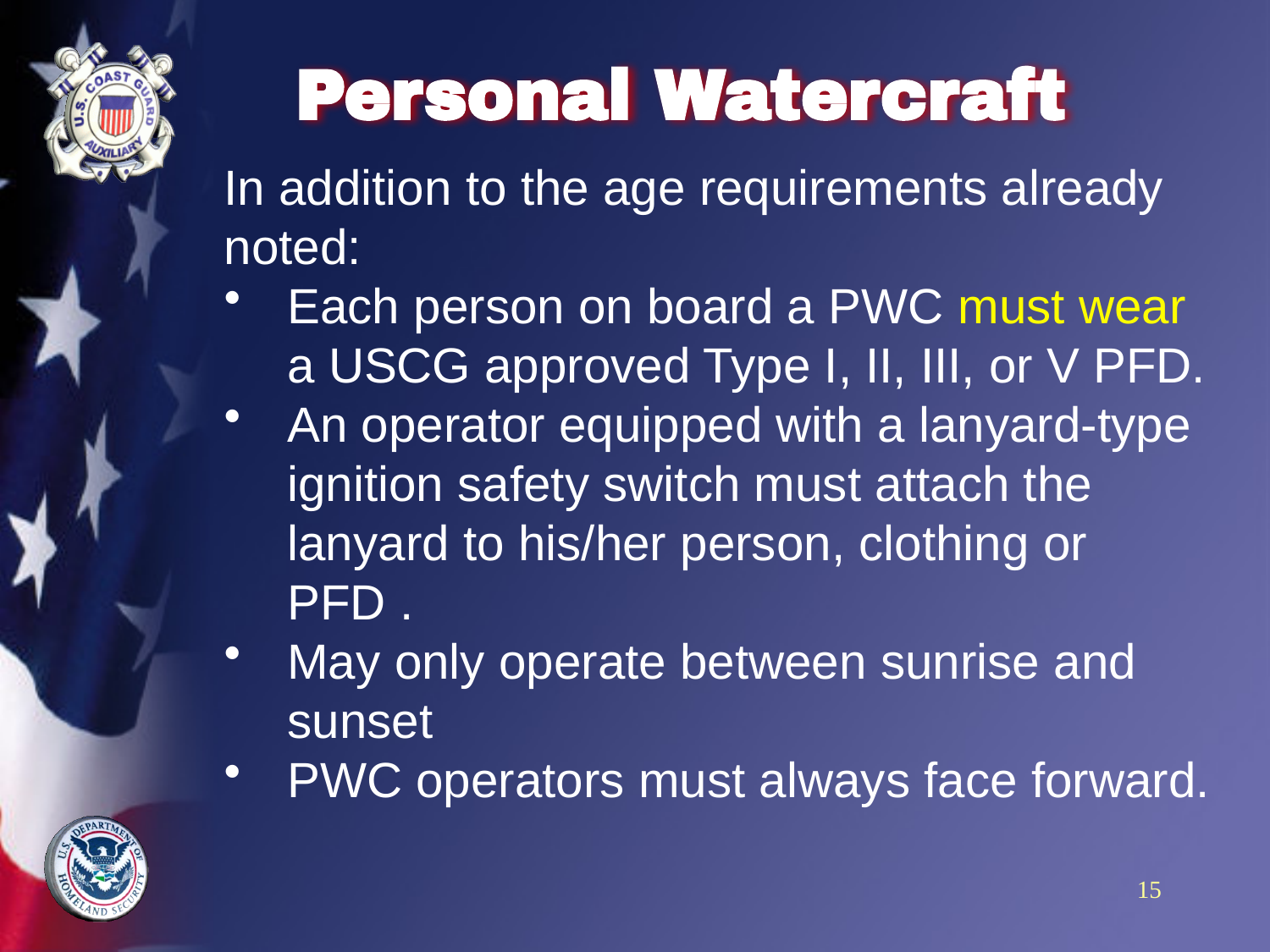

# Personal Watercraft
In addition to the age requirements already noted:
Each person on board a PWC must wear a USCG approved Type I, II, III, or V PFD.
An operator equipped with a lanyard-type ignition safety switch must attach the lanyard to his/her person, clothing or PFD .
May only operate between sunrise and sunset
PWC operators must always face forward.

15